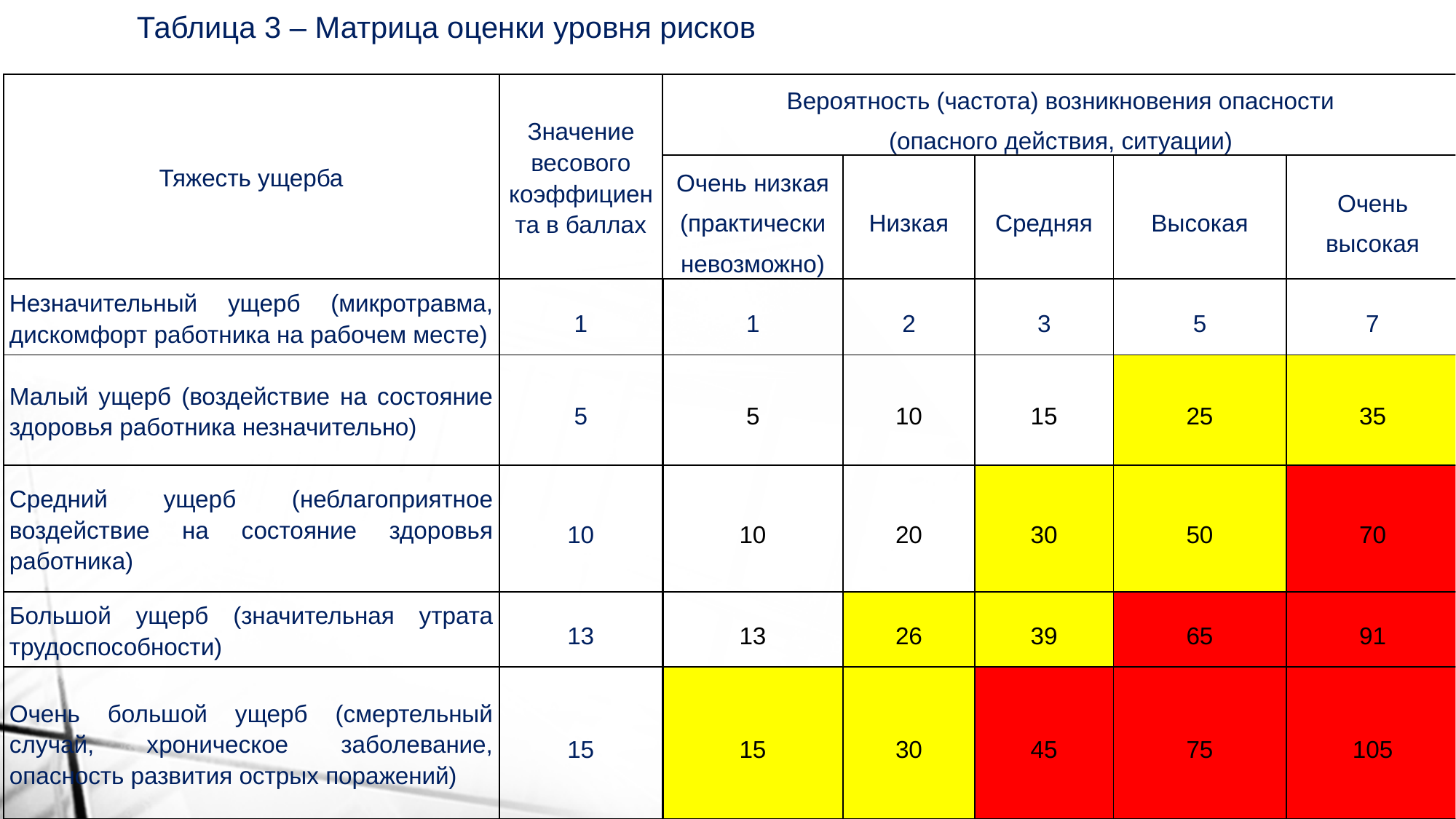

Таблица 3 – Матрица оценки уровня рисков
| Тяжесть ущерба | Значение весового коэффициента в баллах | Вероятность (частота) возникновения опасности (опасного действия, ситуации) |  |  |  |  |
| --- | --- | --- | --- | --- | --- | --- |
|  |  | Очень низкая (практически невозможно) | Низкая | Средняя | Высокая | Очень высокая |
| Незначительный ущерб (микротравма, дискомфорт работника на рабочем месте) | 1 | 1 | 2 | 3 | 5 | 7 |
| Малый ущерб (воздействие на состояние здоровья работника незначительно) | 5 | 5 | 10 | 15 | 25 | 35 |
| Средний ущерб (неблагоприятное воздействие на состояние здоровья работника) | 10 | 10 | 20 | 30 | 50 | 70 |
| Большой ущерб (значительная утрата трудоспособности) | 13 | 13 | 26 | 39 | 65 | 91 |
| Очень большой ущерб (смертельный случай, хроническое заболевание, опасность развития острых поражений) | 15 | 15 | 30 | 45 | 75 | 105 |